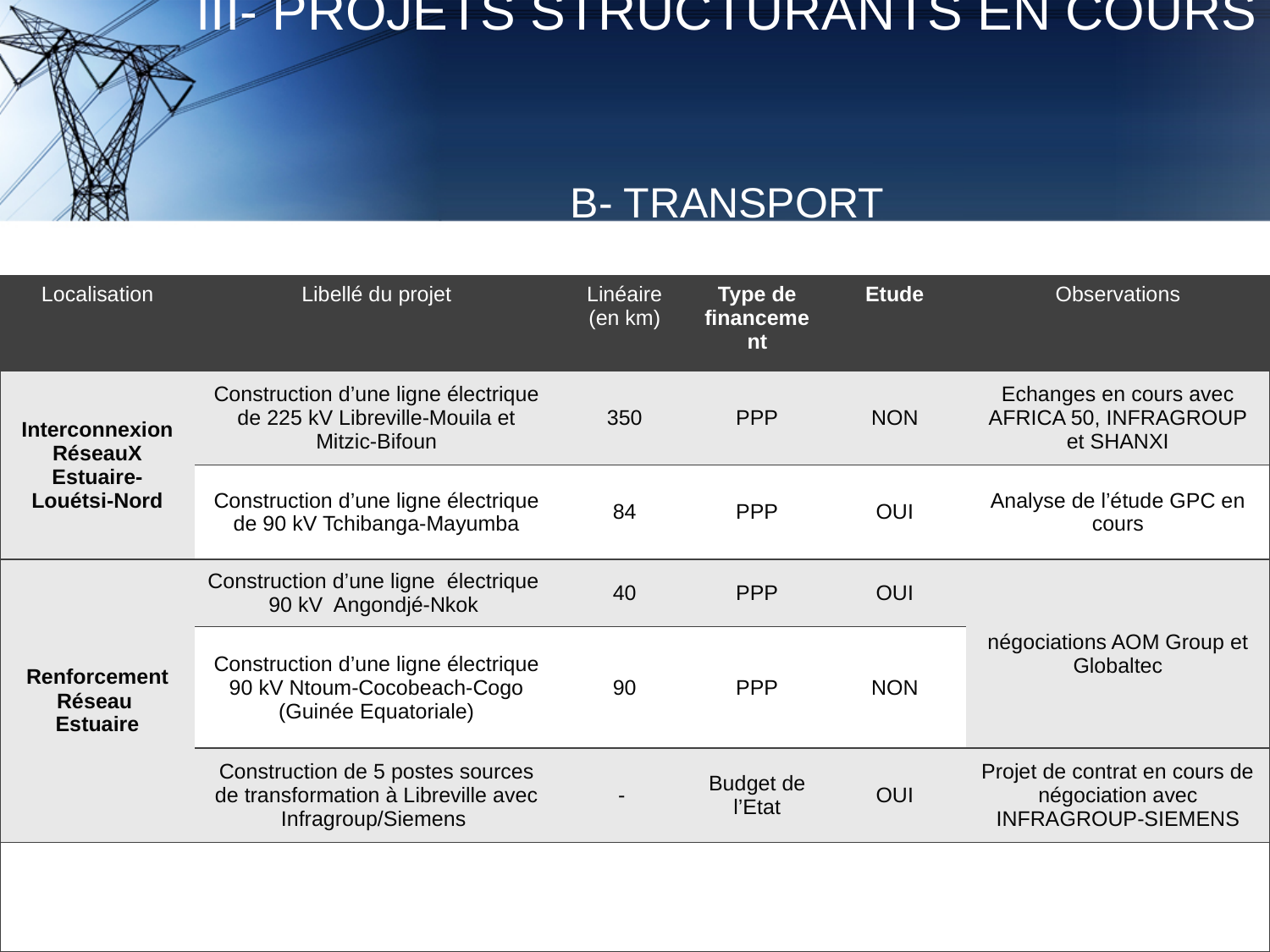

# III- PROJETS STRUCTURANTS EN COURS B- TRANSPORT
| Localisation | Libellé du projet | Linéaire (en km) | Type de financement | Etude | Observations |
| --- | --- | --- | --- | --- | --- |
| Interconnexion RéseauX Estuaire-Louétsi-Nord | Construction d’une ligne électrique de 225 kV Libreville-Mouila et Mitzic-Bifoun | 350 | PPP | NON | Echanges en cours avec AFRICA 50, INFRAGROUP et SHANXI |
|  | Construction d’une ligne électrique de 90 kV Tchibanga-Mayumba | 84 | PPP | OUI | Analyse de l’étude GPC en cours |
| Renforcement Réseau Estuaire | Construction d’une ligne électrique 90 kV Angondjé-Nkok | 40 | PPP | OUI | négociations AOM Group et Globaltec |
|  | Construction d’une ligne électrique 90 kV Ntoum-Cocobeach-Cogo (Guinée Equatoriale) | 90 | PPP | NON |  |
|  | Construction de 5 postes sources de transformation à Libreville avec Infragroup/Siemens | - | Budget de l’Etat | OUI | Projet de contrat en cours de négociation avec INFRAGROUP-SIEMENS |
|  |  |  |  |  |  |